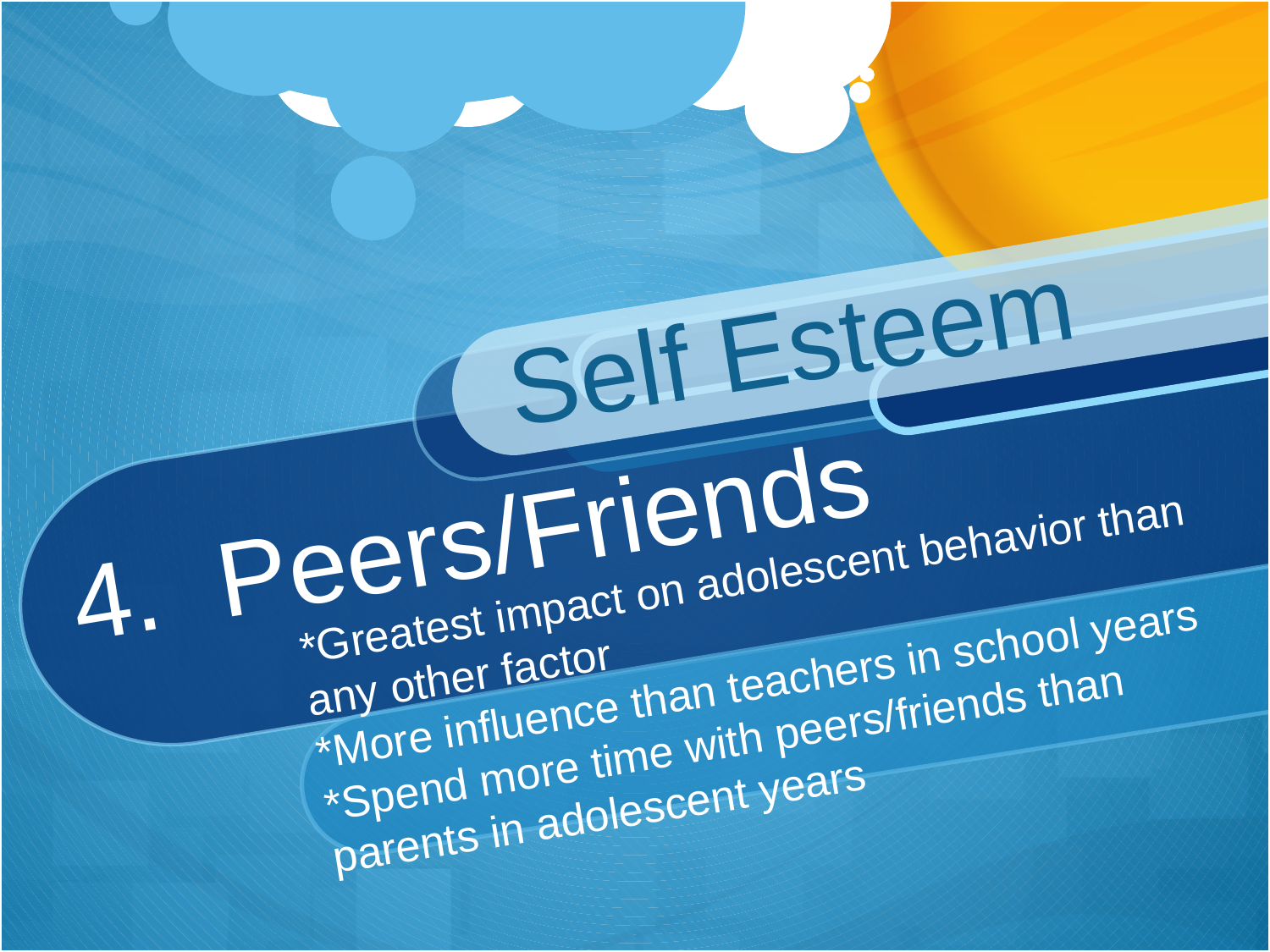

Self Esteem
# 4.  Peers/Friends
*Greatest impact on adolescent behavior than any other factor
*More influence than teachers in school years
*Spend more time with peers/friends than parents in adolescent years